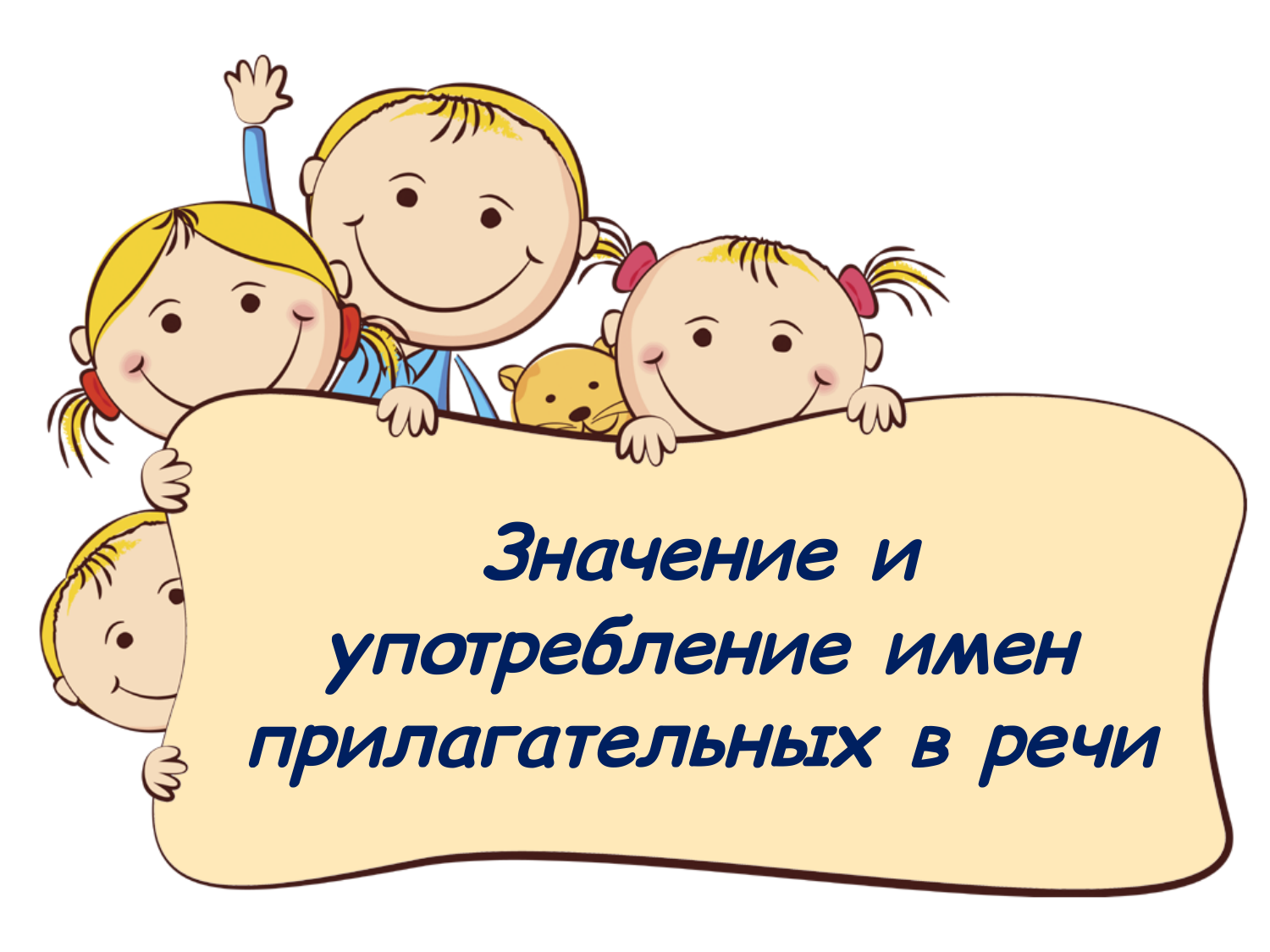

# Значение и употребление имен прилагательных в речи